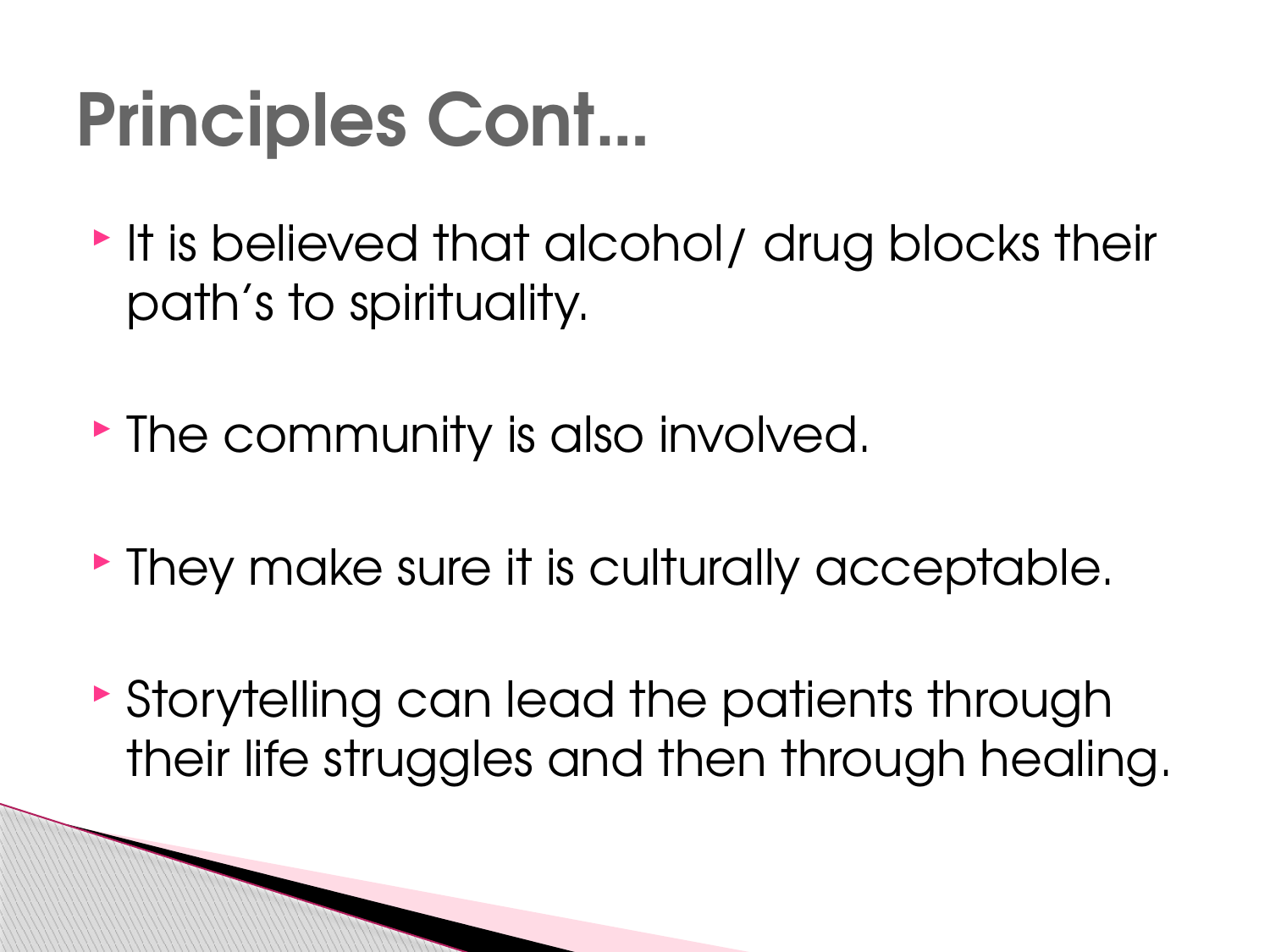

# Principles Cont…
It is believed that alcohol/ drug blocks their path’s to spirituality.

The community is also involved.

They make sure it is culturally acceptable.

Storytelling can lead the patients through their life struggles and then through healing.